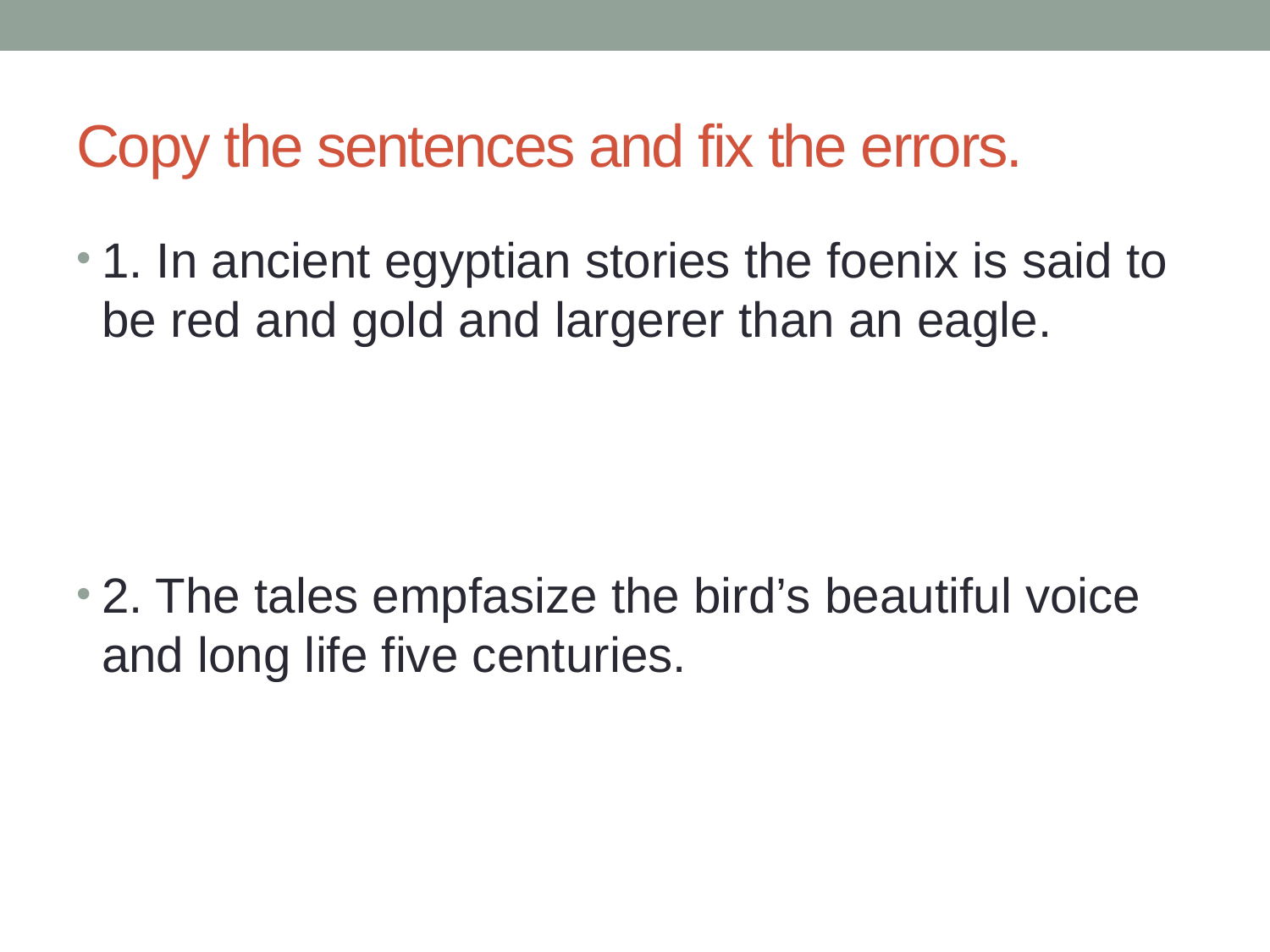

# Copy the sentences and fix the errors.
1. In ancient egyptian stories the foenix is said to be red and gold and largerer than an eagle.

2. The tales empfasize the bird’s beautiful voice and long life five centuries.